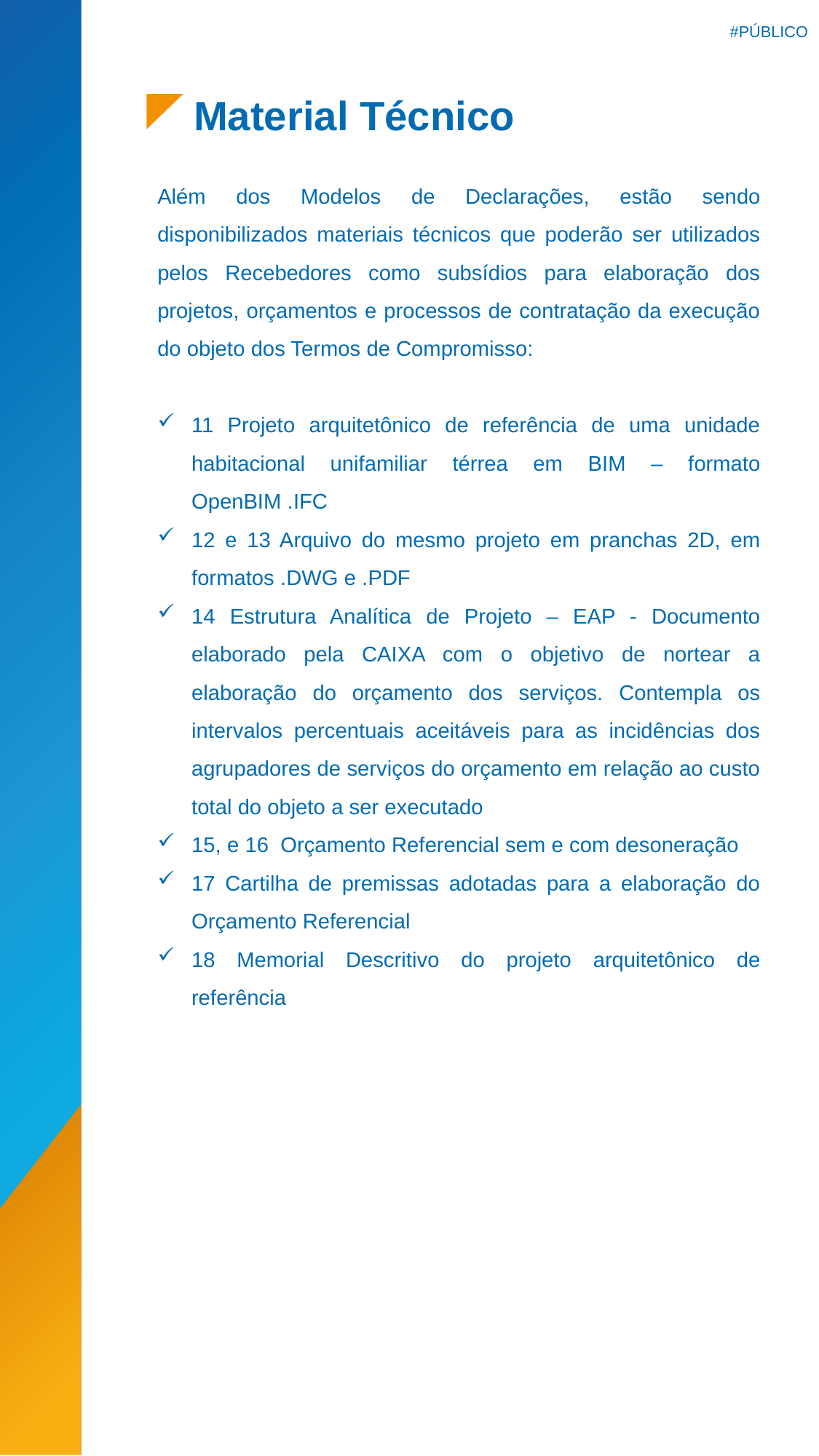

#PÚBLICO
Material Técnico

Além dos Modelos de Declarações, estão sendo disponibilizados materiais técnicos que poderão ser utilizados pelos Recebedores como subsídios para elaboração dos projetos, orçamentos e processos de contratação da execução do objeto dos Termos de Compromisso:

11 Projeto arquitetônico de referência de uma unidade habitacional unifamiliar térrea em BIM – formato OpenBIM .IFC
12 e 13 Arquivo do mesmo projeto em pranchas 2D, em formatos .DWG e .PDF
14 Estrutura Analítica de Projeto – EAP - Documento elaborado pela CAIXA com o objetivo de nortear a elaboração do orçamento dos serviços. Contempla os intervalos percentuais aceitáveis para as incidências dos agrupadores de serviços do orçamento em relação ao custo total do objeto a ser executado
15, e 16  Orçamento Referencial sem e com desoneração
17 Cartilha de premissas adotadas para a elaboração do Orçamento Referencial
18 Memorial Descritivo do projeto arquitetônico de referência